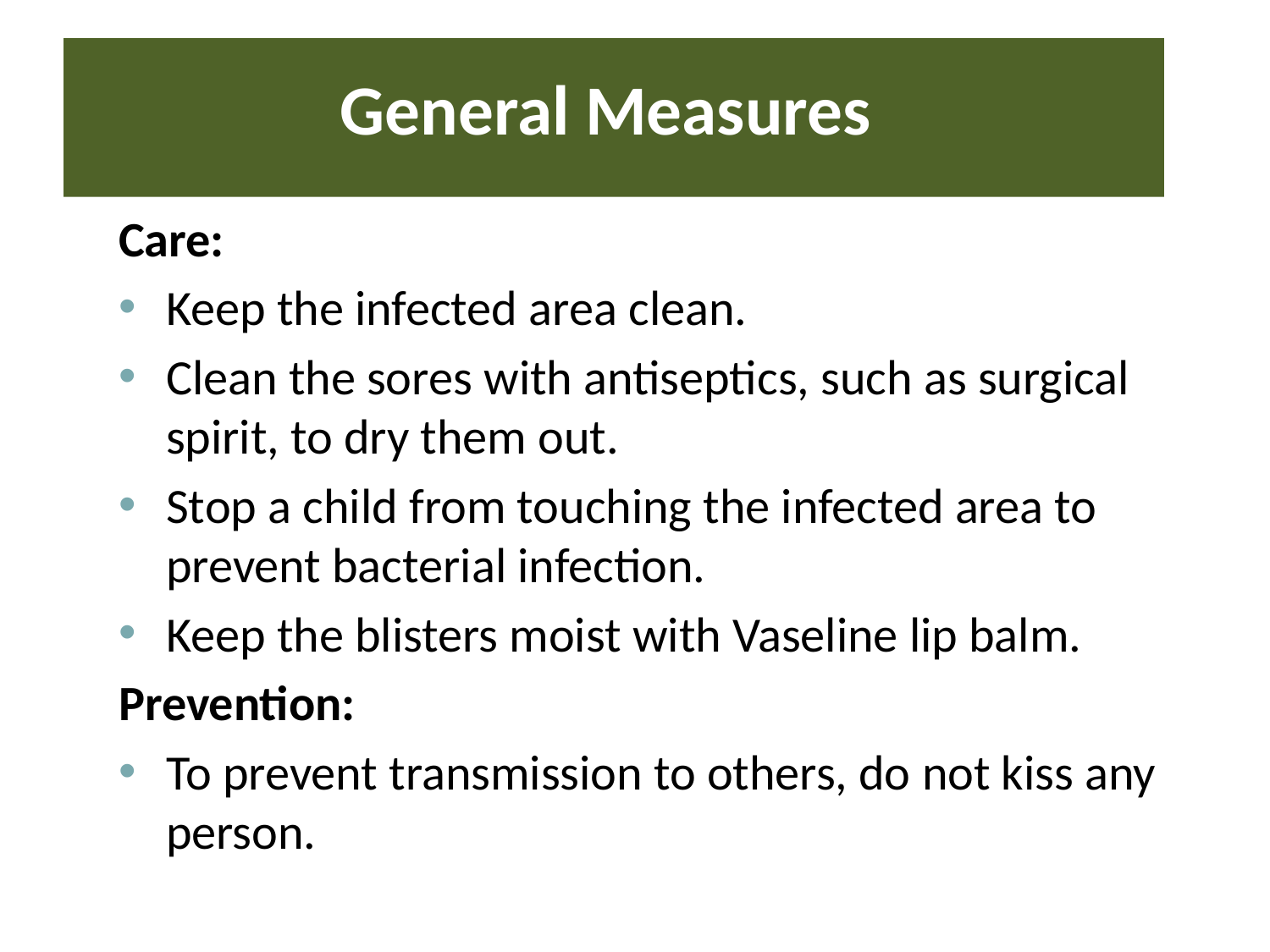

# General Measures
Care:
Keep the infected area clean.
Clean the sores with antiseptics, such as surgical spirit, to dry them out.
Stop a child from touching the infected area to prevent bacterial infection.
Keep the blisters moist with Vaseline lip balm.
Prevention:
To prevent transmission to others, do not kiss any person.